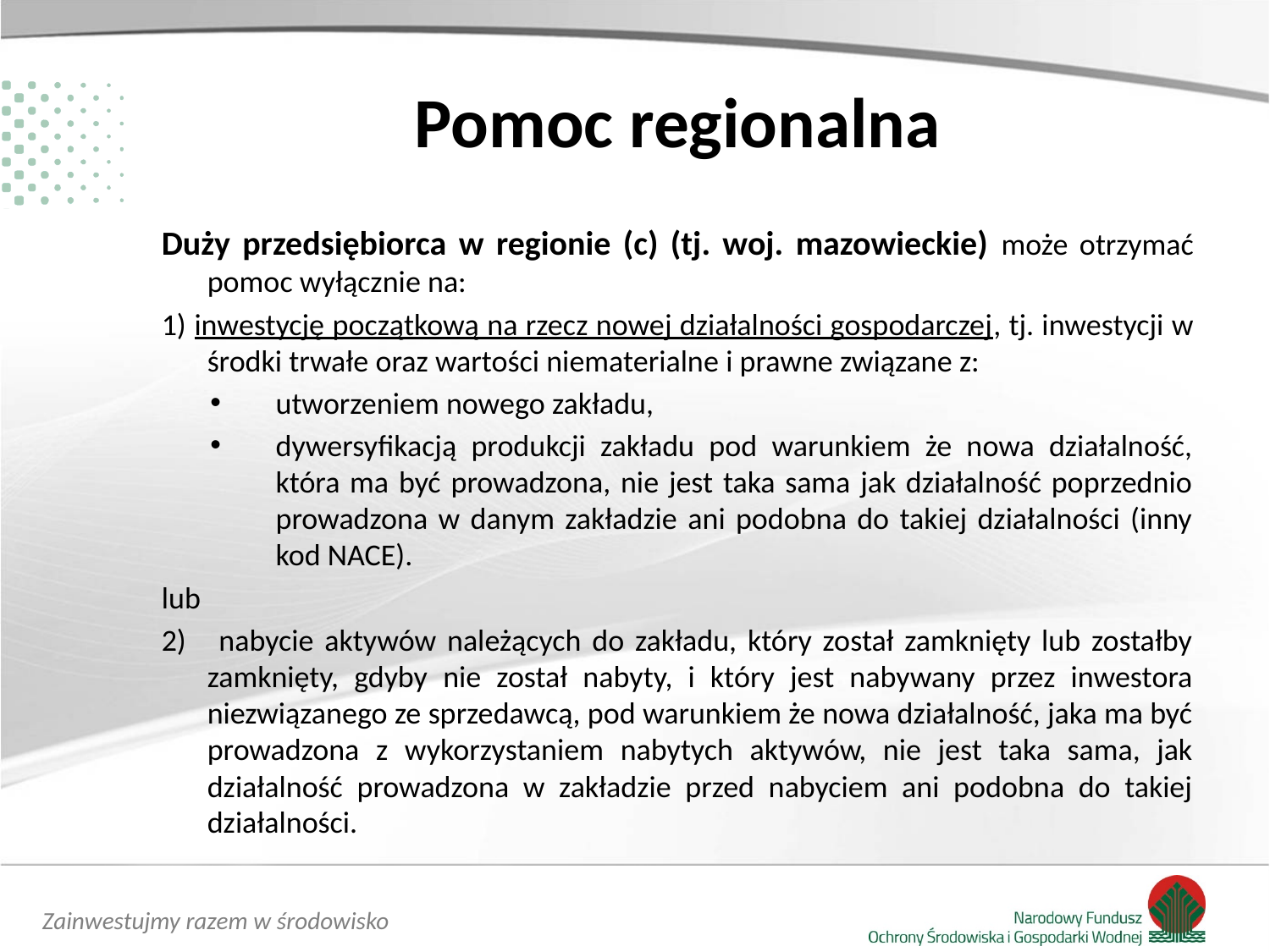

# Pomoc regionalna

Duży przedsiębiorca w regionie (c) (tj. woj. mazowieckie) może otrzymać pomoc wyłącznie na:
1) inwestycję początkową na rzecz nowej działalności gospodarczej, tj. inwestycji w środki trwałe oraz wartości niematerialne i prawne związane z:
utworzeniem nowego zakładu,
dywersyfikacją produkcji zakładu pod warunkiem że nowa działalność, która ma być prowadzona, nie jest taka sama jak działalność poprzednio prowadzona w danym zakładzie ani podobna do takiej działalności (inny kod NACE).
lub
2)   nabycie aktywów należących do zakładu, który został zamknięty lub zostałby zamknięty, gdyby nie został nabyty, i który jest nabywany przez inwestora niezwiązanego ze sprzedawcą, pod warunkiem że nowa działalność, jaka ma być prowadzona z wykorzystaniem nabytych aktywów, nie jest taka sama, jak działalność prowadzona w zakładzie przed nabyciem ani podobna do takiej działalności.